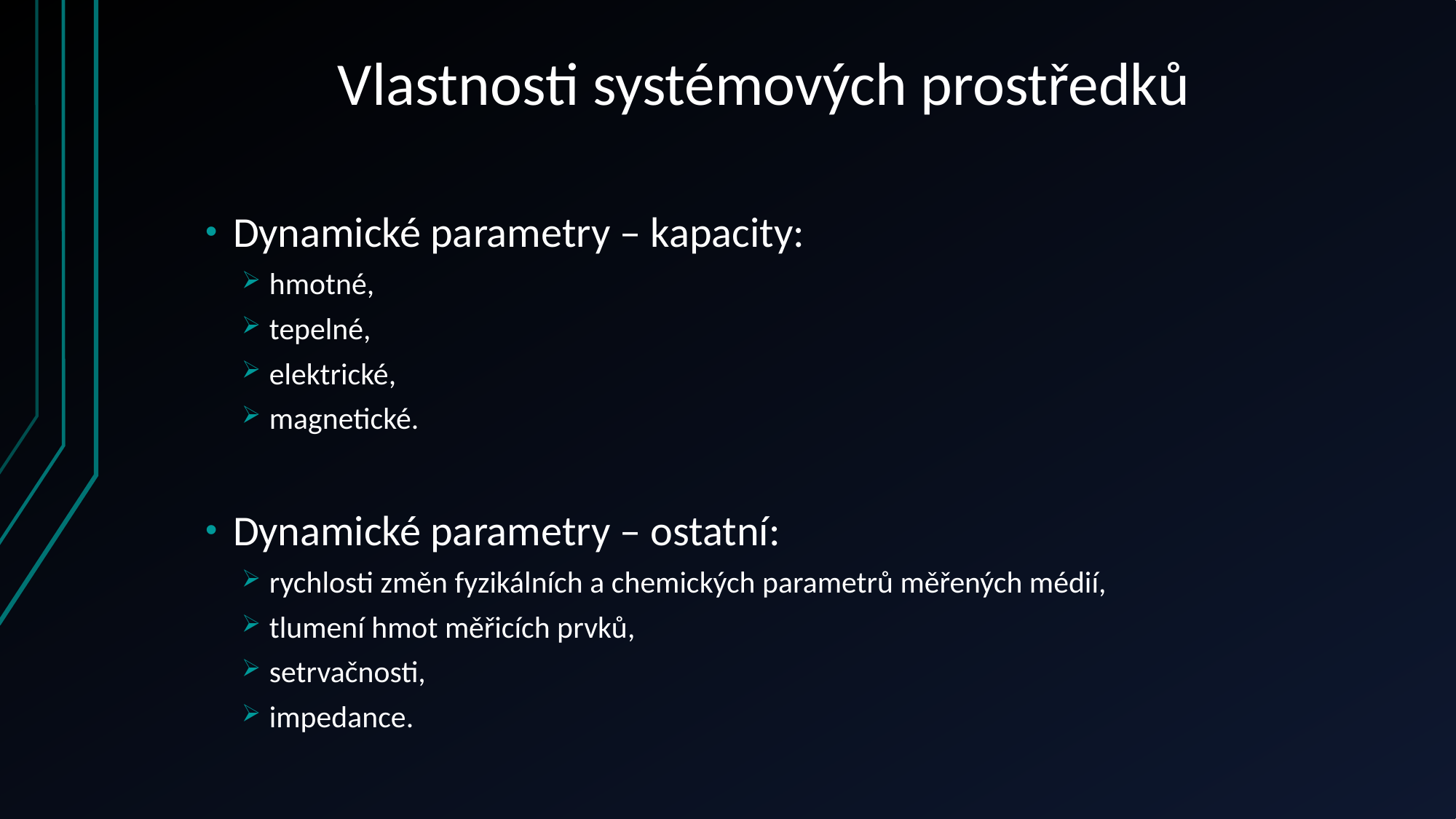

# Vlastnosti systémových prostředků
Dynamické parametry – kapacity:
hmotné,
tepelné,
elektrické,
magnetické.

Dynamické parametry – ostatní:
rychlosti změn fyzikálních a chemických parametrů měřených médií,
tlumení hmot měřicích prvků,
setrvačnosti,
impedance.